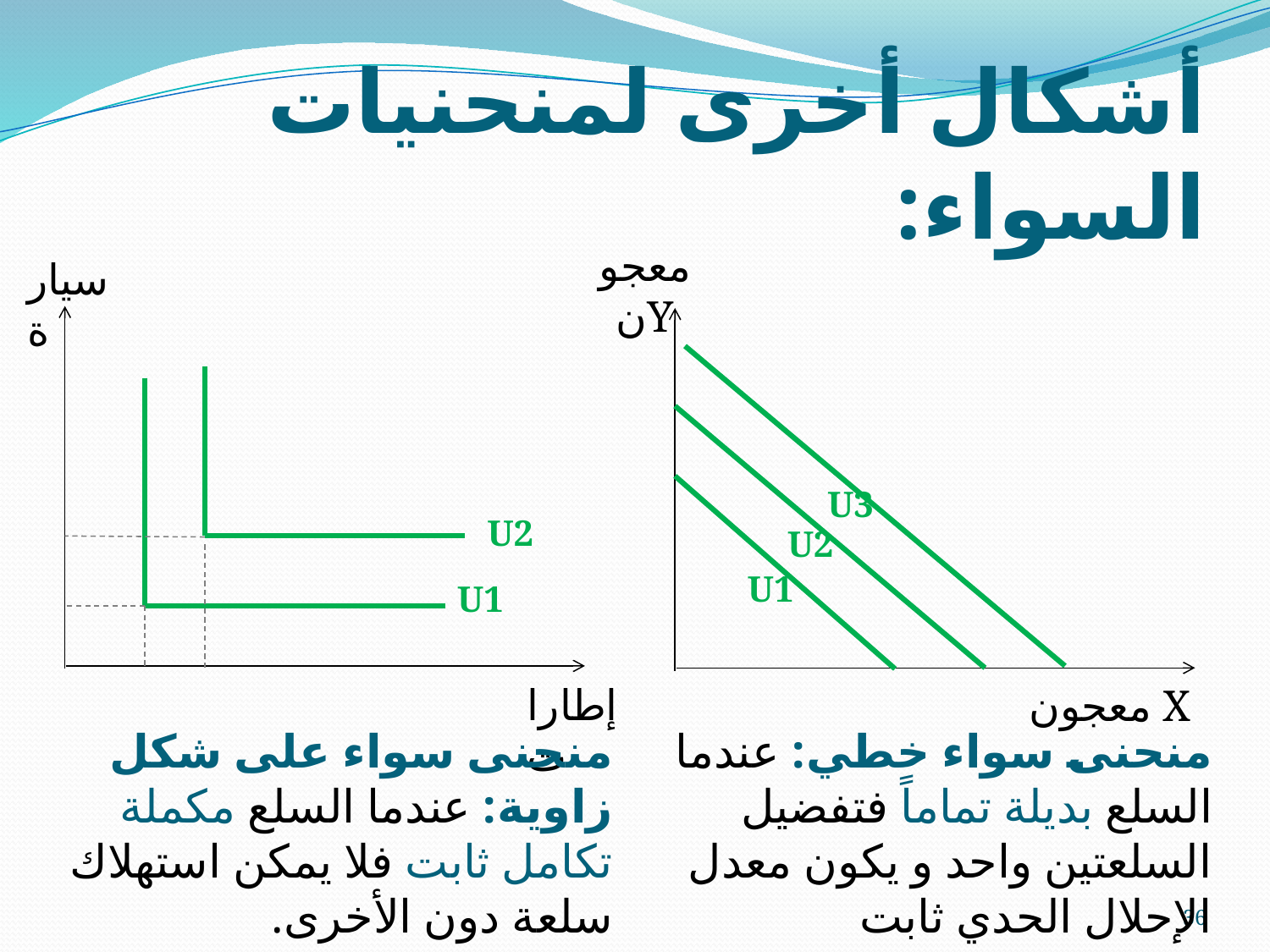

# أشكال أخرى لمنحنيات السواء:
معجونY
سيارة

U3
U2
U2
U1
U1
إطارات
معجون X
منحنى سواء على شكل زاوية: عندما السلع مكملة تكامل ثابت فلا يمكن استهلاك سلعة دون الأخرى.
منحنى سواء خطي: عندما السلع بديلة تماماً فتفضيل السلعتين واحد و يكون معدل الإحلال الحدي ثابت
36